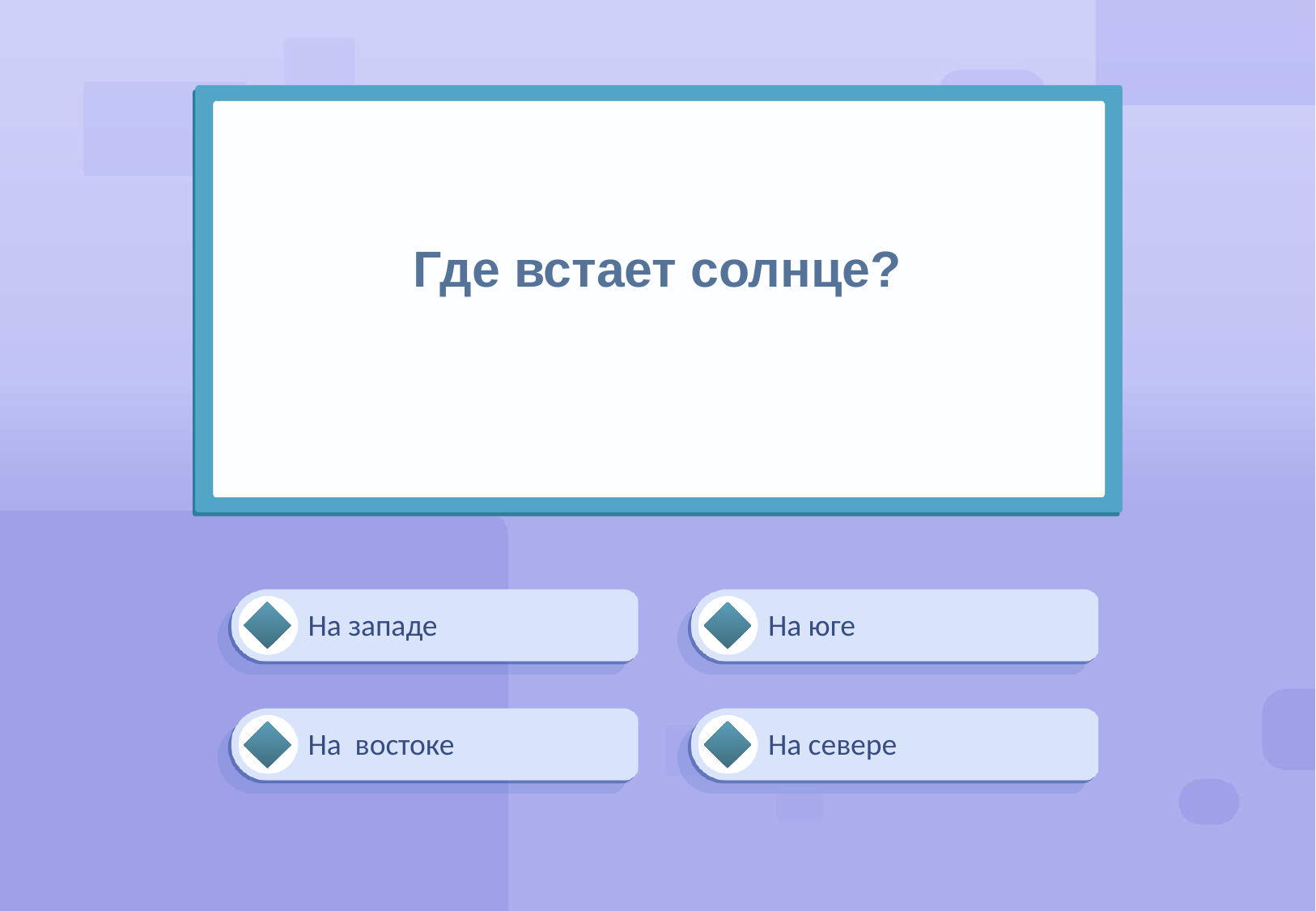

# Где встает солнце?
На западе
На юге

На  востоке
На севере